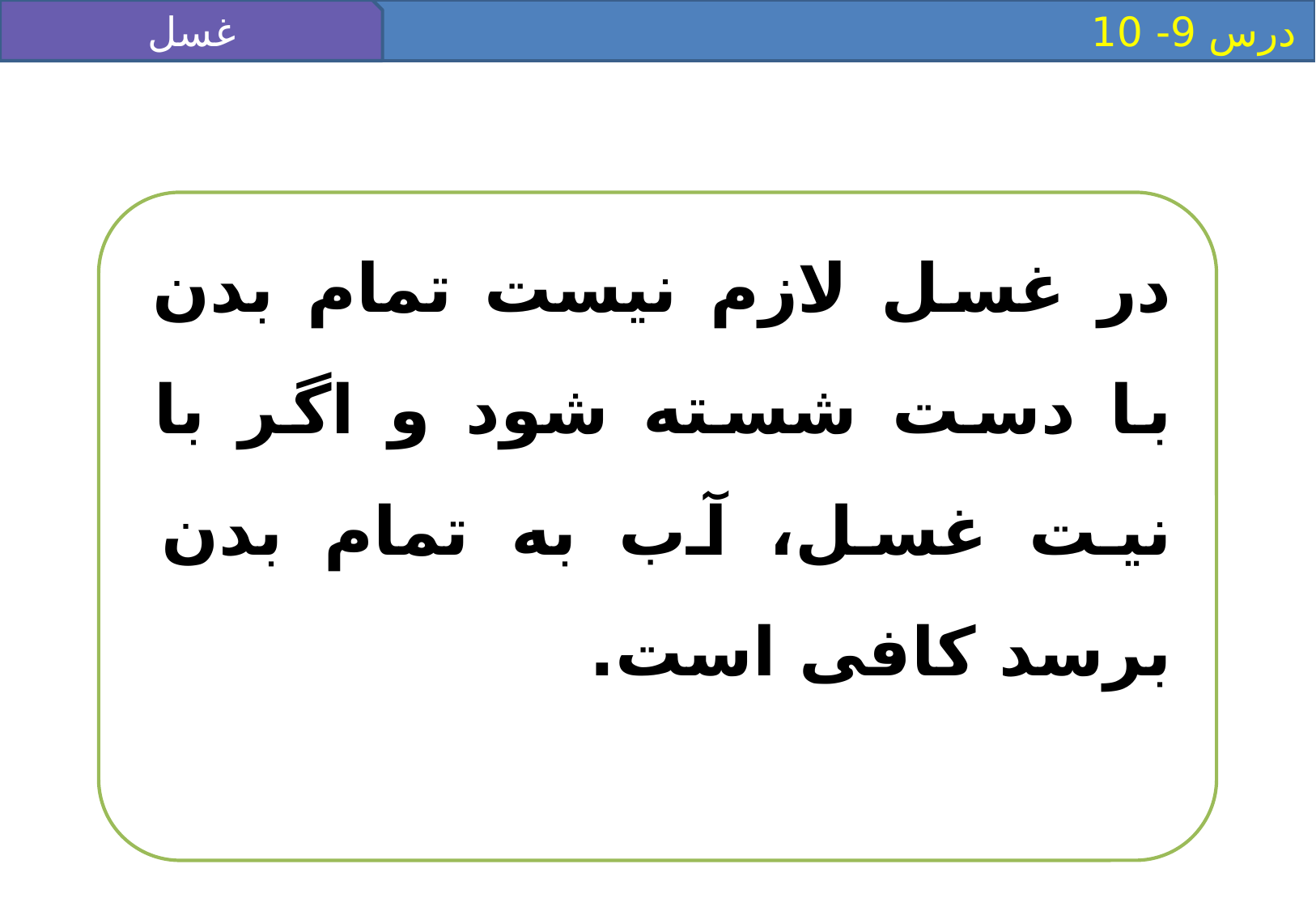

غسل
 درس 9- 10

در غسل لازم نيست تمام بدن با دست شسته شود و اگر با نيت غسل، آب به تمام بدن برسد كافى است.